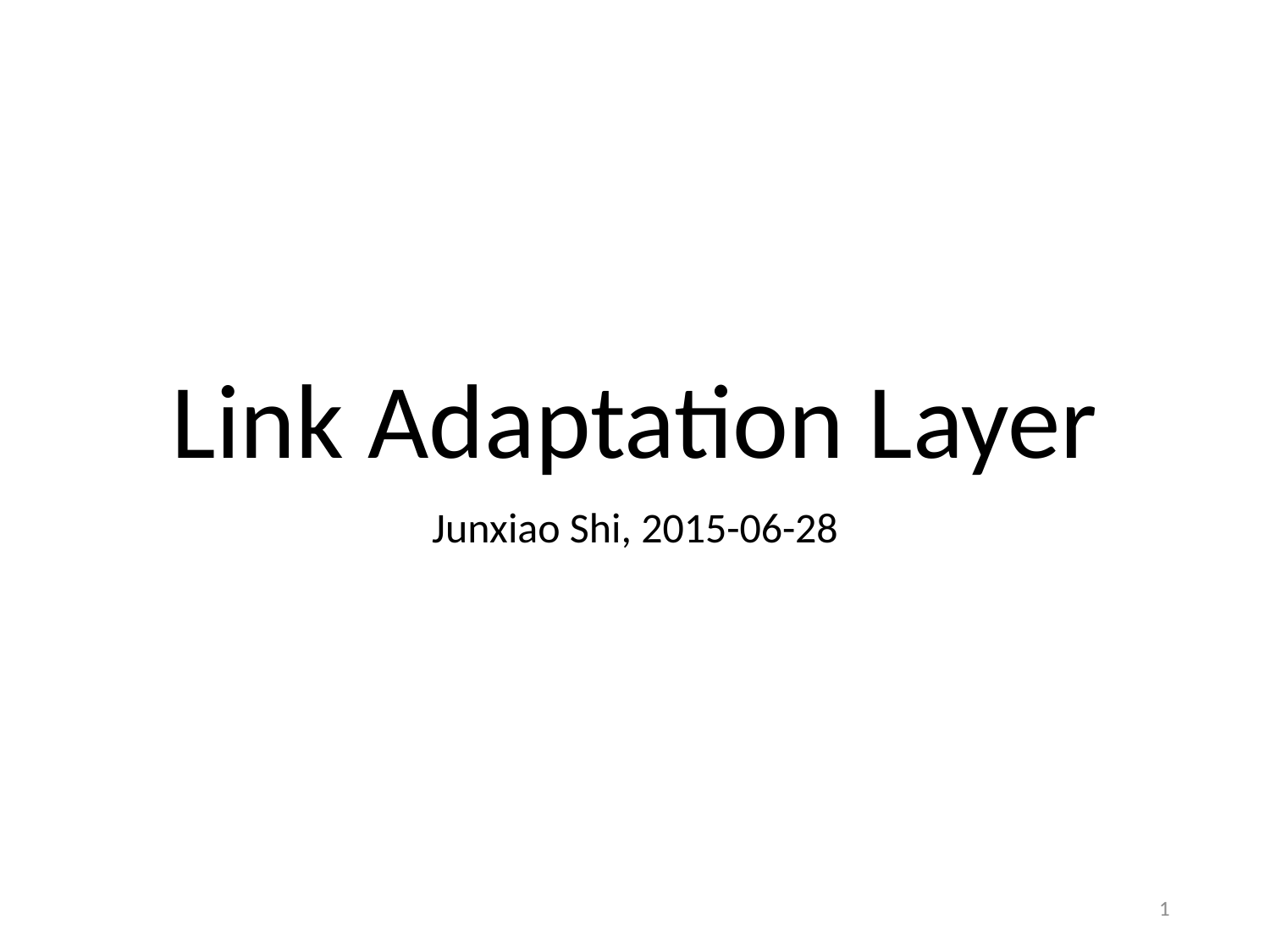

# Link Adaptation Layer
Junxiao Shi, 2015-06-28
1